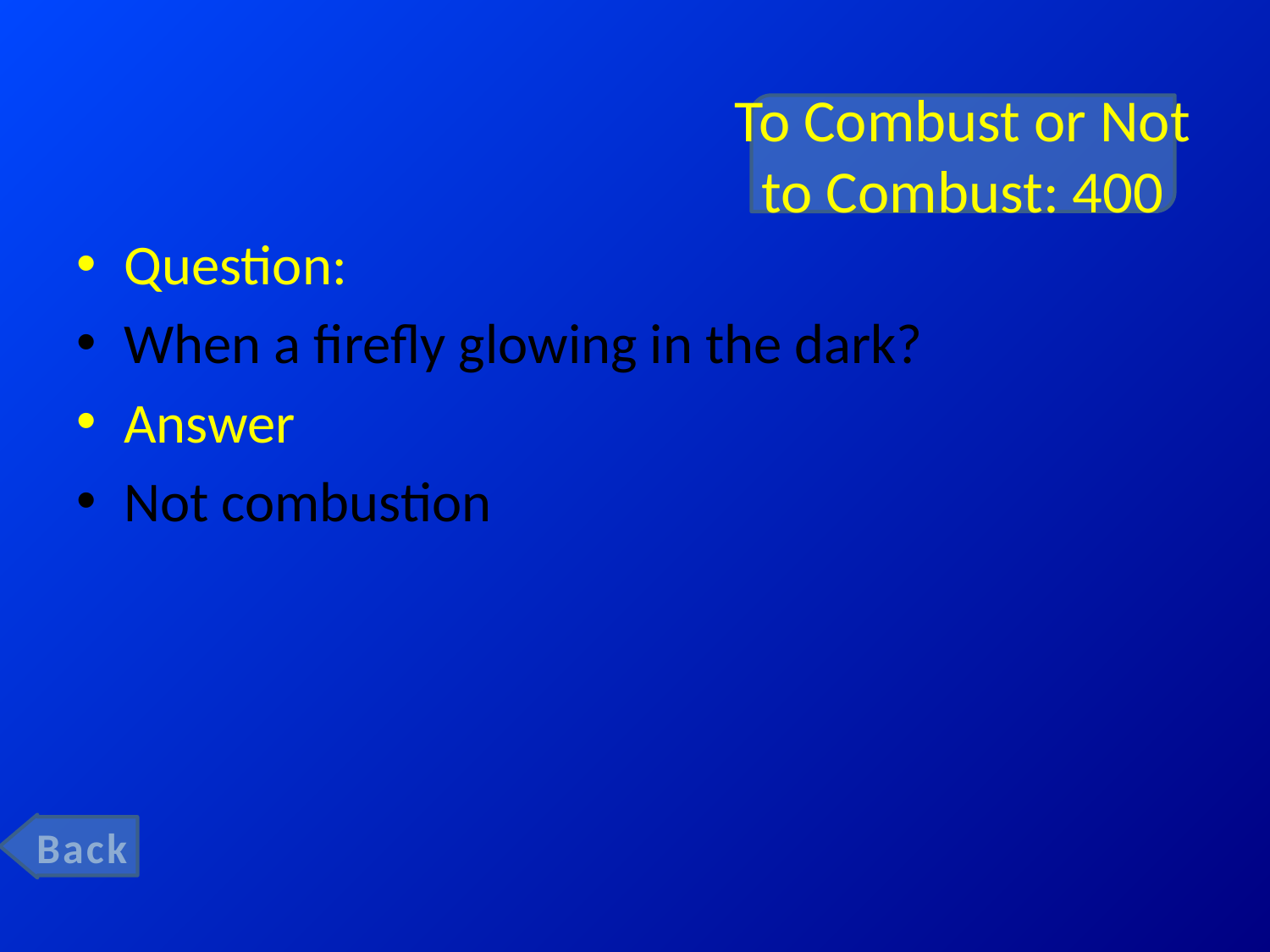

# To Combust or Not to Combust: 400

Question:
When a firefly glowing in the dark?
Answer
Not combustion

Back